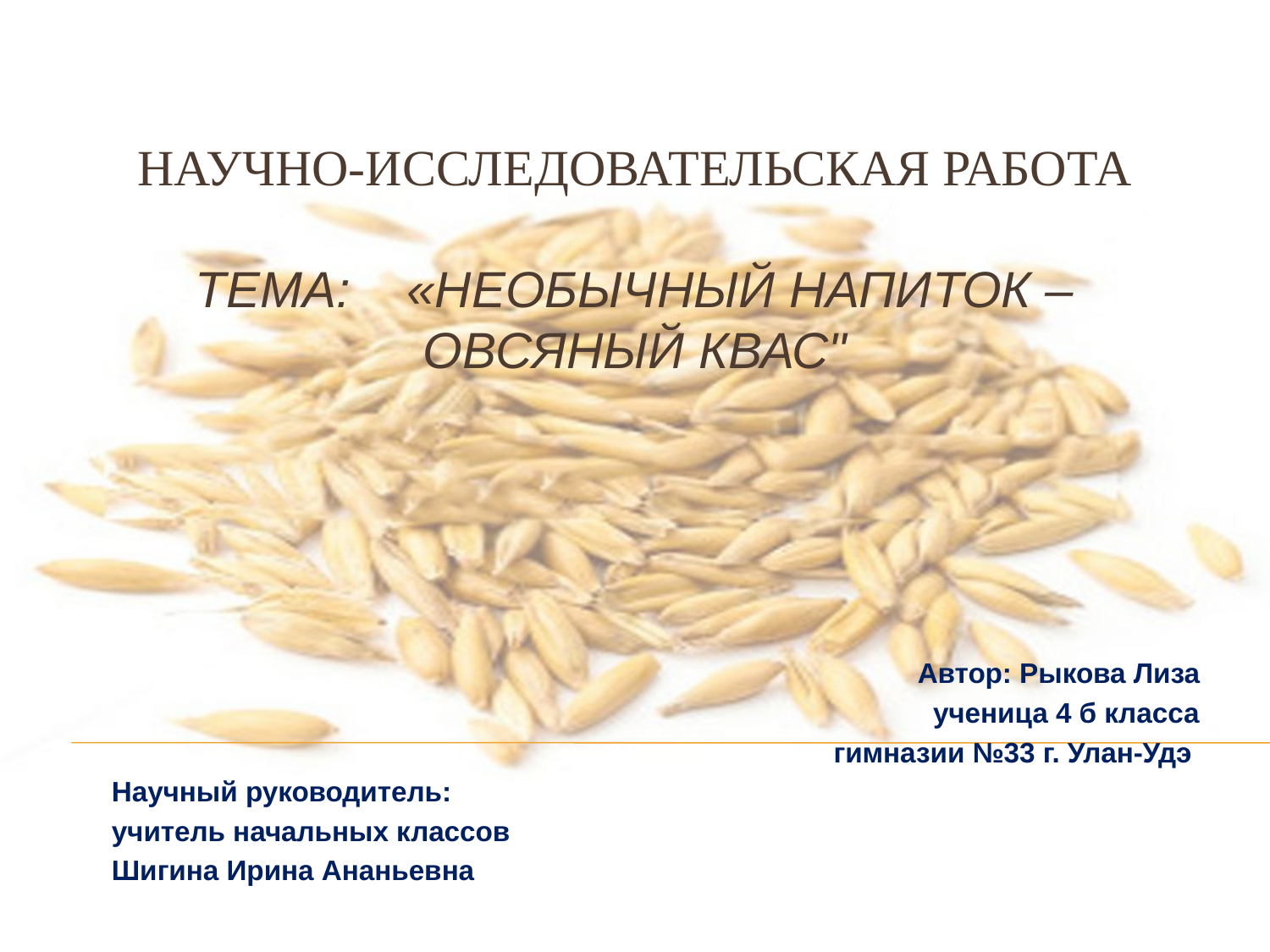

# Научно-исследовательская работа Тема:    «Необычный напиток – Овсяный квас"
 Автор: Рыкова Лиза
 ученица 4 б класса
гимназии №33 г. Улан-Удэ
Научный руководитель:
учитель начальных классов
Шигина Ирина Ананьевна